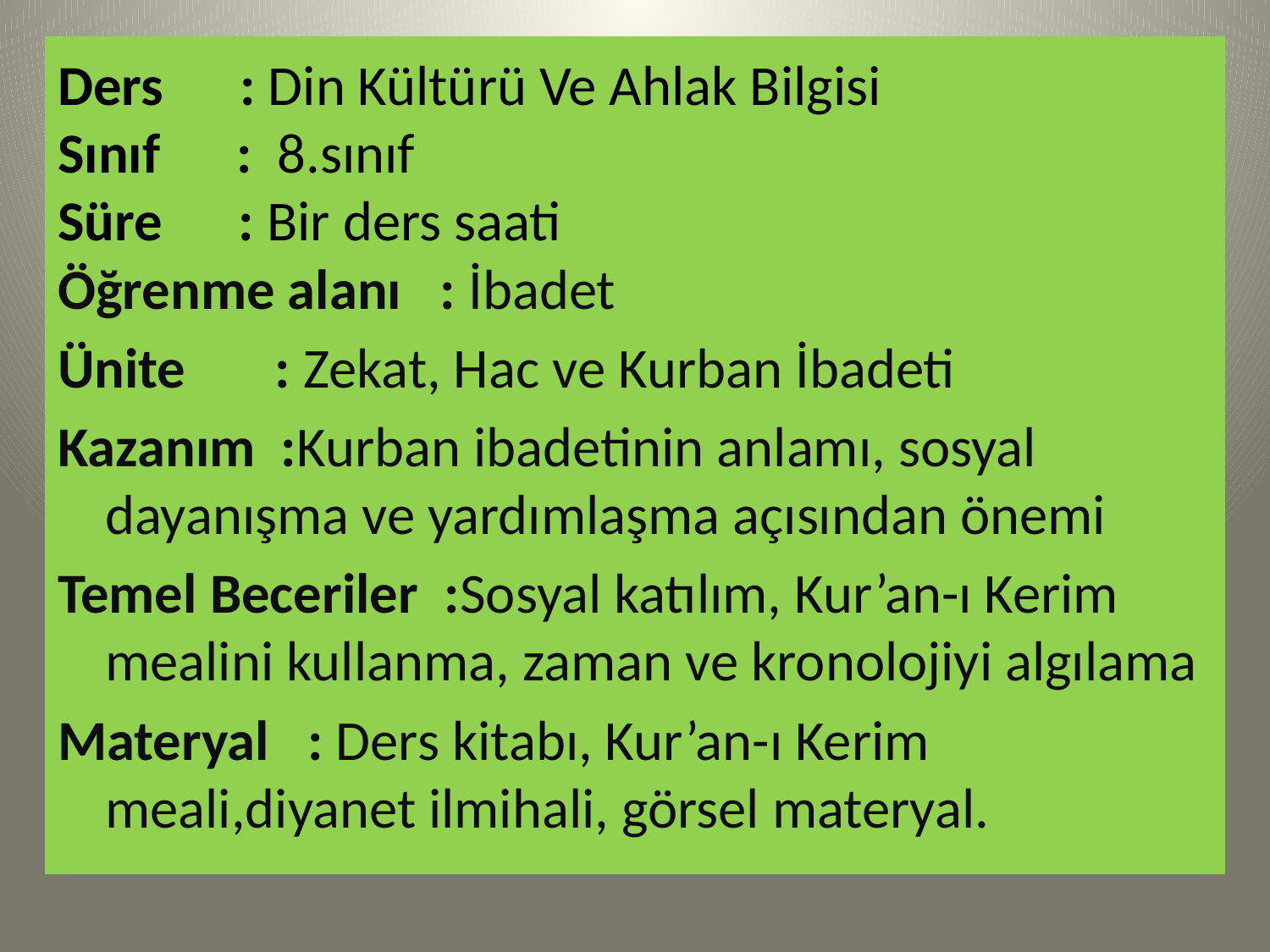

# Ders      : Din Kültürü Ve Ahlak Bilgisi Sınıf      :  8.sınıf Süre      : Bir ders saati
Öğrenme alanı   : İbadet
Ünite       : Zekat, Hac ve Kurban İbadeti
Kazanım  :Kurban ibadetinin anlamı, sosyal dayanışma ve yardımlaşma açısından önemi
Temel Beceriler  :Sosyal katılım, Kur’an-ı Kerim mealini kullanma, zaman ve kronolojiyi algılama
Materyal   : Ders kitabı, Kur’an-ı Kerim meali,diyanet ilmihali, görsel materyal.